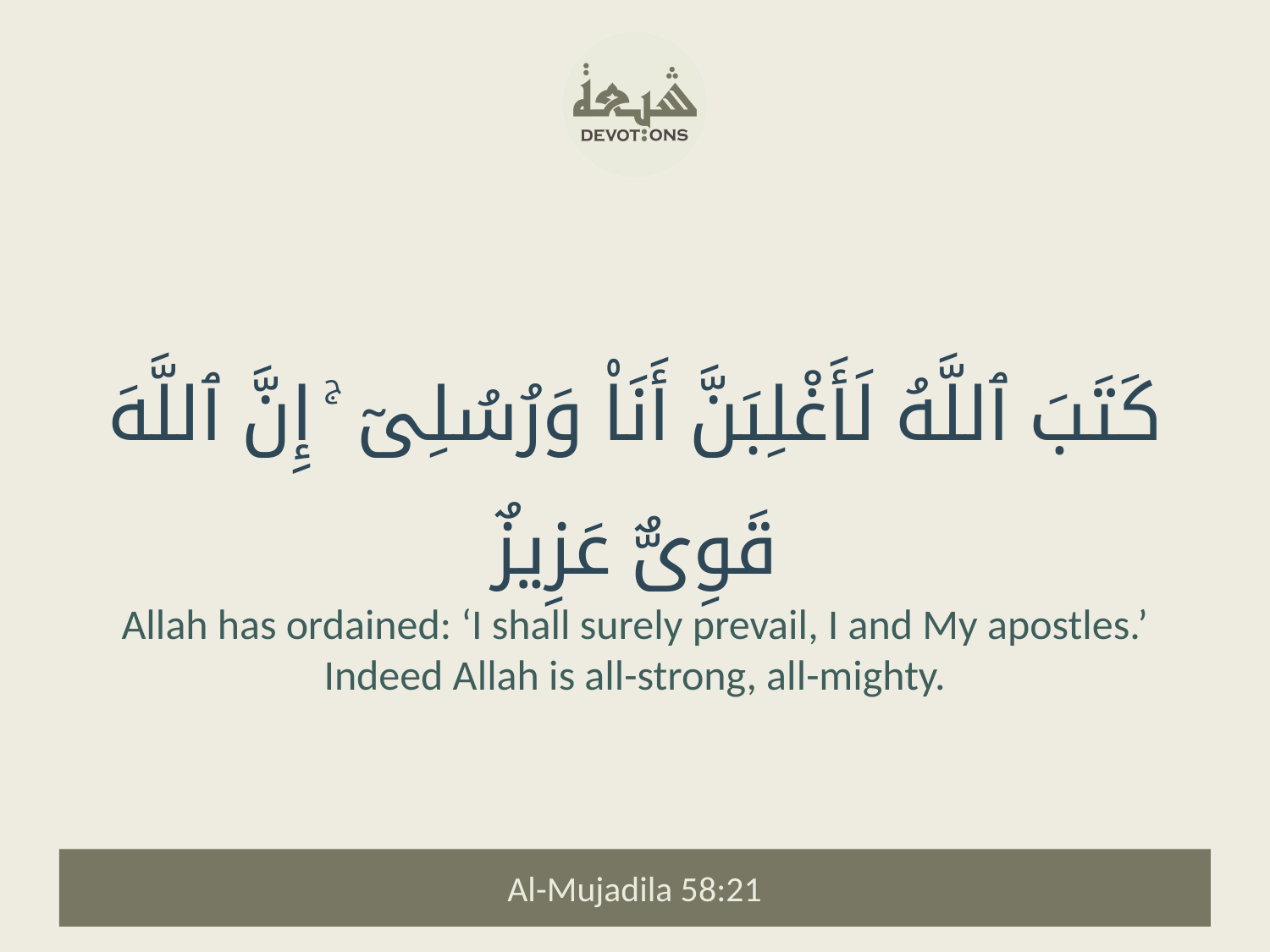

كَتَبَ ٱللَّهُ لَأَغْلِبَنَّ أَنَا۠ وَرُسُلِىٓ ۚ إِنَّ ٱللَّهَ قَوِىٌّ عَزِيزٌ
Allah has ordained: ‘I shall surely prevail, I and My apostles.’ Indeed Allah is all-strong, all-mighty.
Al-Mujadila 58:21